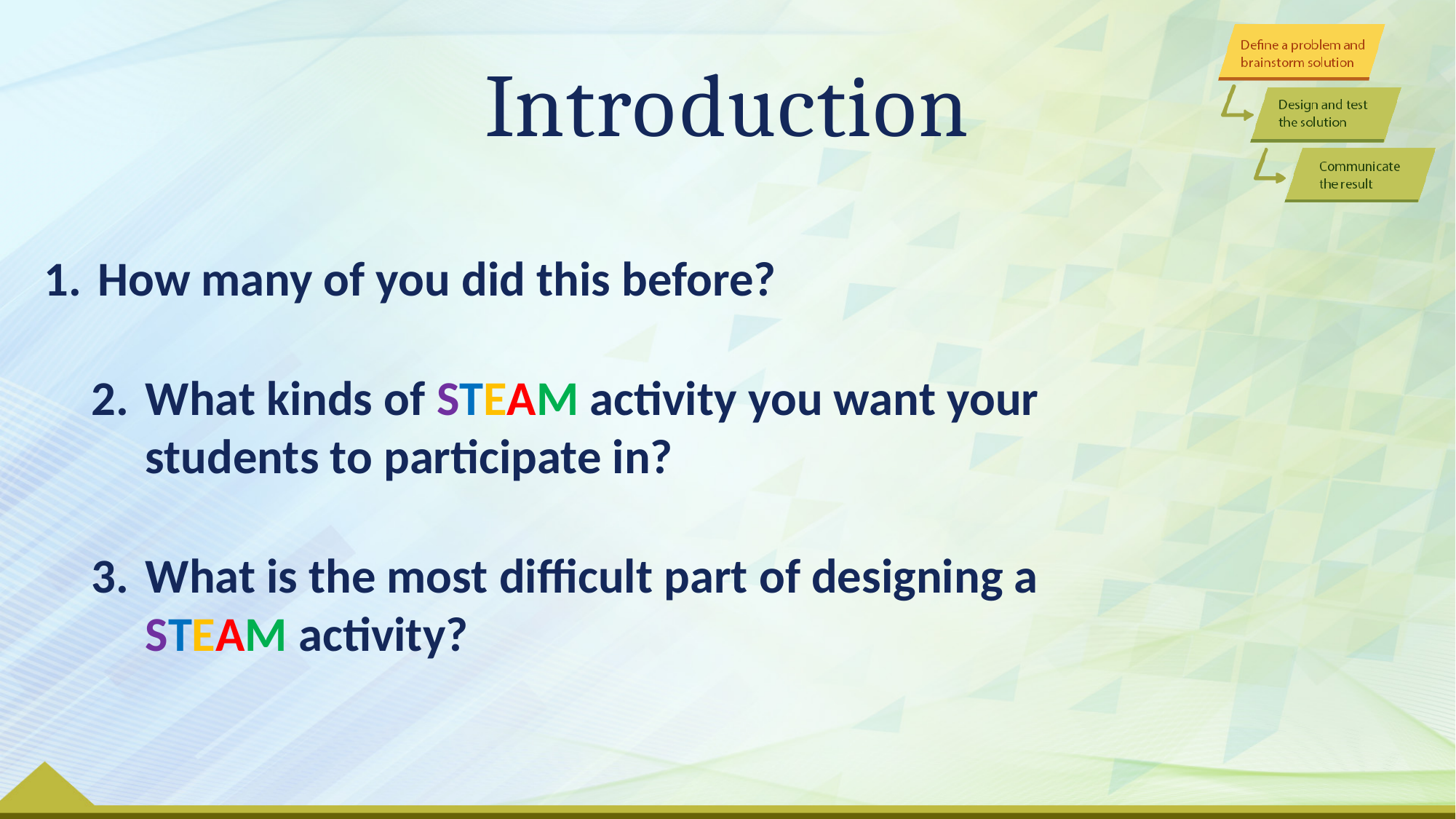

# Introduction
1. 	How many of you did this before?
2. 	What kinds of STEAM activity you want your students to participate in?
3. 	What is the most difficult part of designing a STEAM activity?